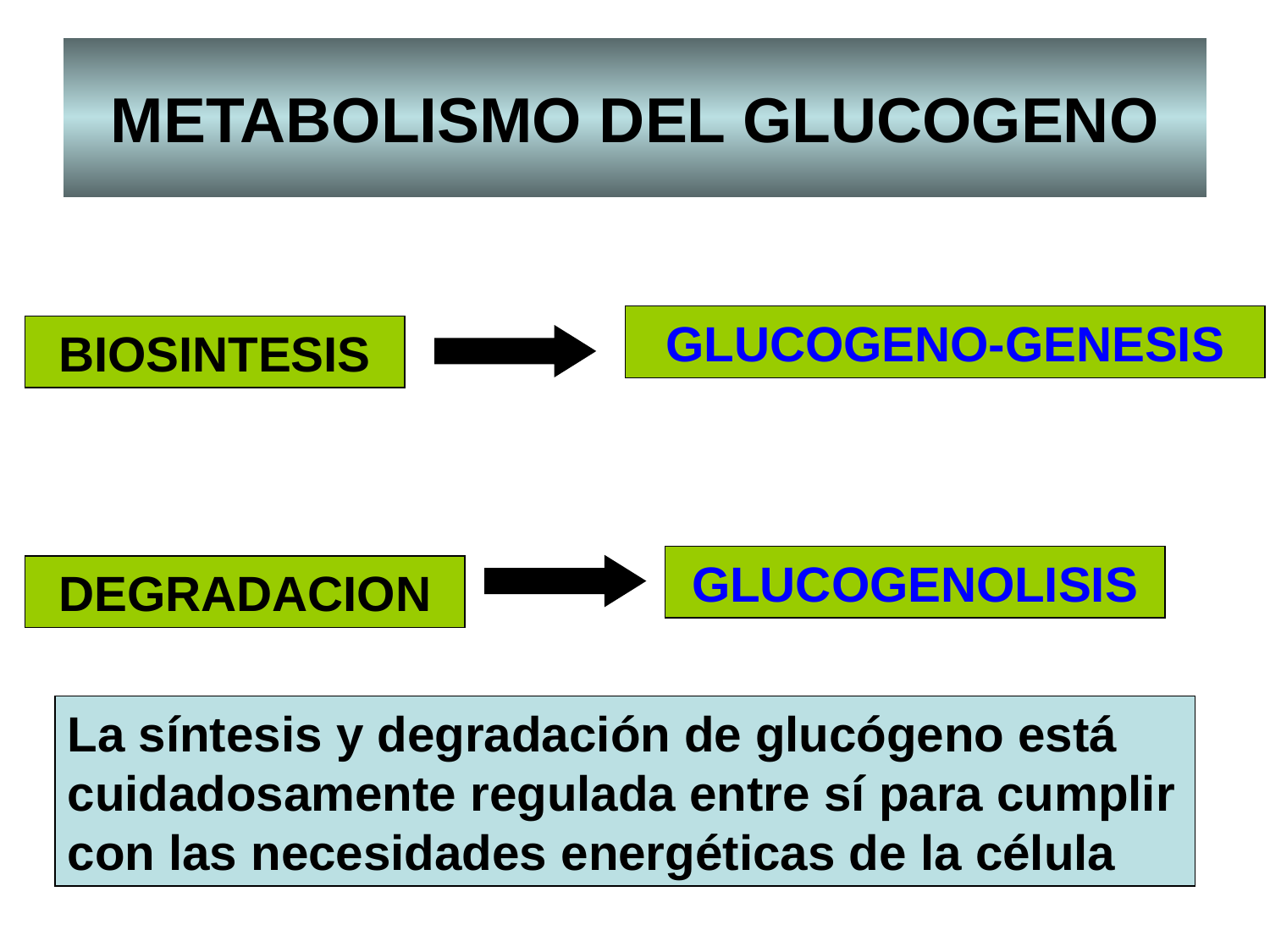

# METABOLISMO DEL GLUCOGENO
GLUCOGENO-GENESIS
BIOSINTESIS

GLUCOGENOLISIS
DEGRADACION

La síntesis y degradación de glucógeno está cuidadosamente regulada entre sí para cumplir con las necesidades energéticas de la célula